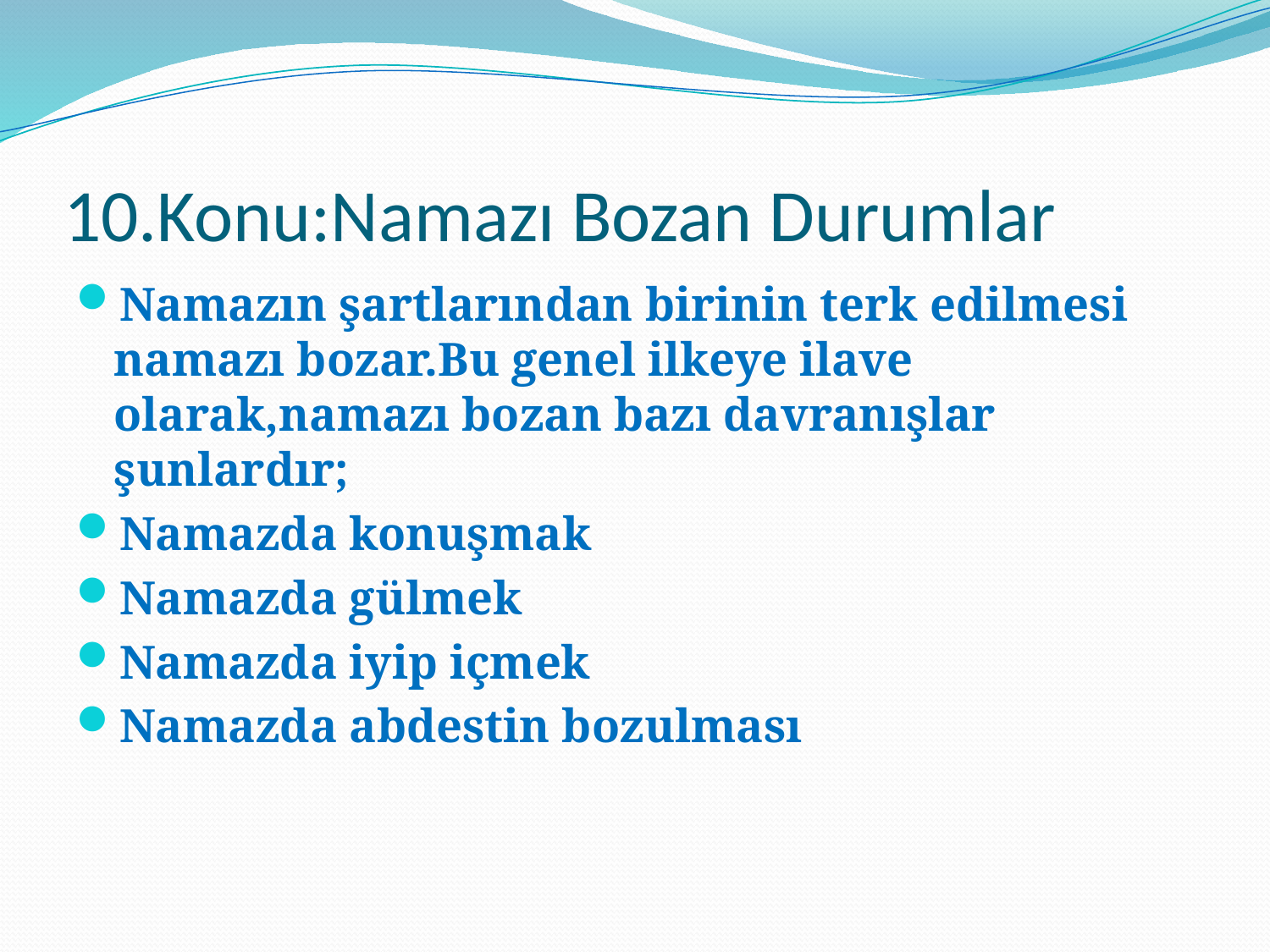

# 10.Konu:Namazı Bozan Durumlar
Namazın şartlarından birinin terk edilmesi namazı bozar.Bu genel ilkeye ilave olarak,namazı bozan bazı davranışlar şunlardır;
Namazda konuşmak
Namazda gülmek
Namazda iyip içmek
Namazda abdestin bozulması